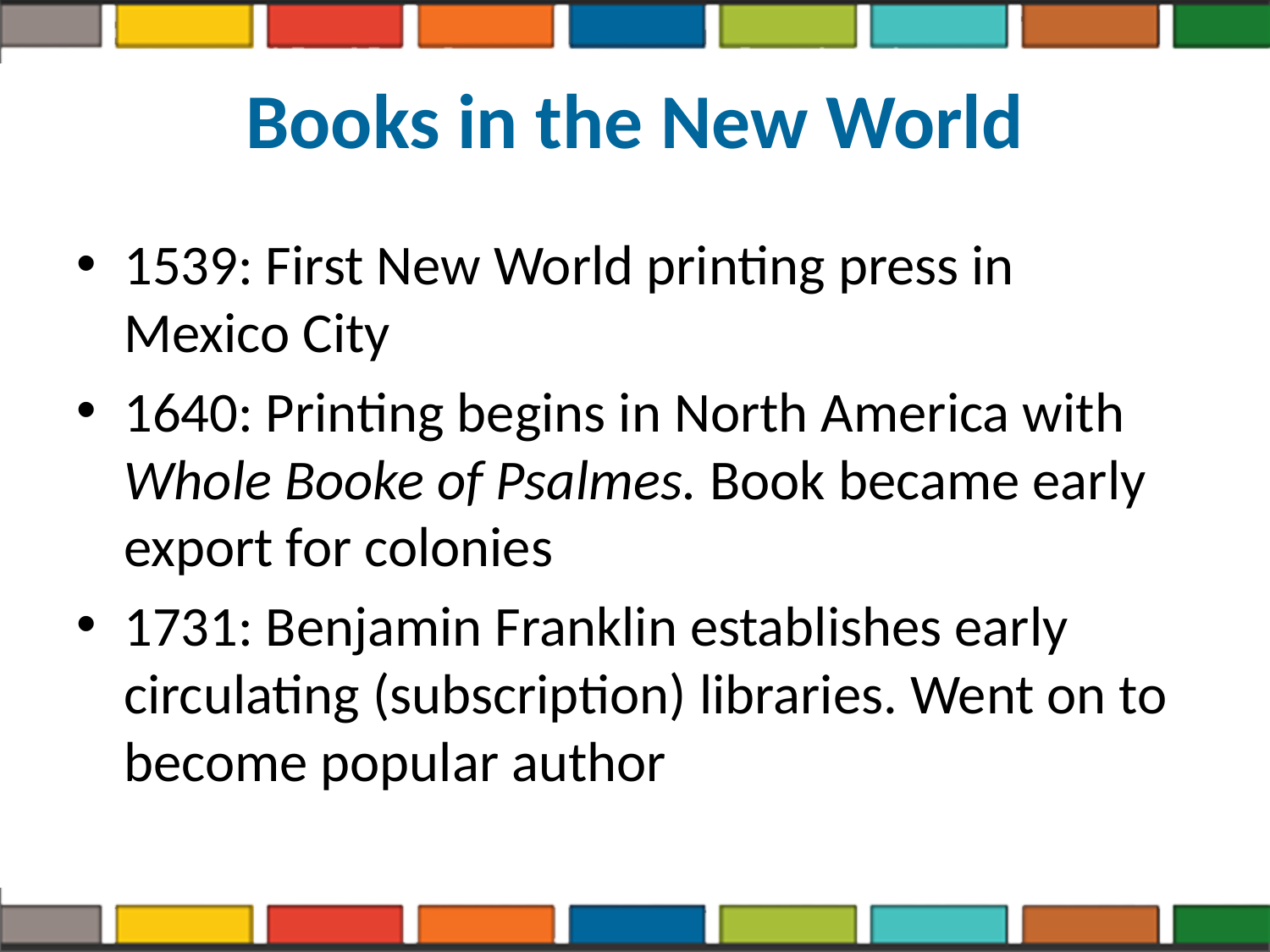

# Books in the New World
1539: First New World printing press in Mexico City
1640: Printing begins in North America with Whole Booke of Psalmes. Book became early export for colonies
1731: Benjamin Franklin establishes early circulating (subscription) libraries. Went on to become popular author